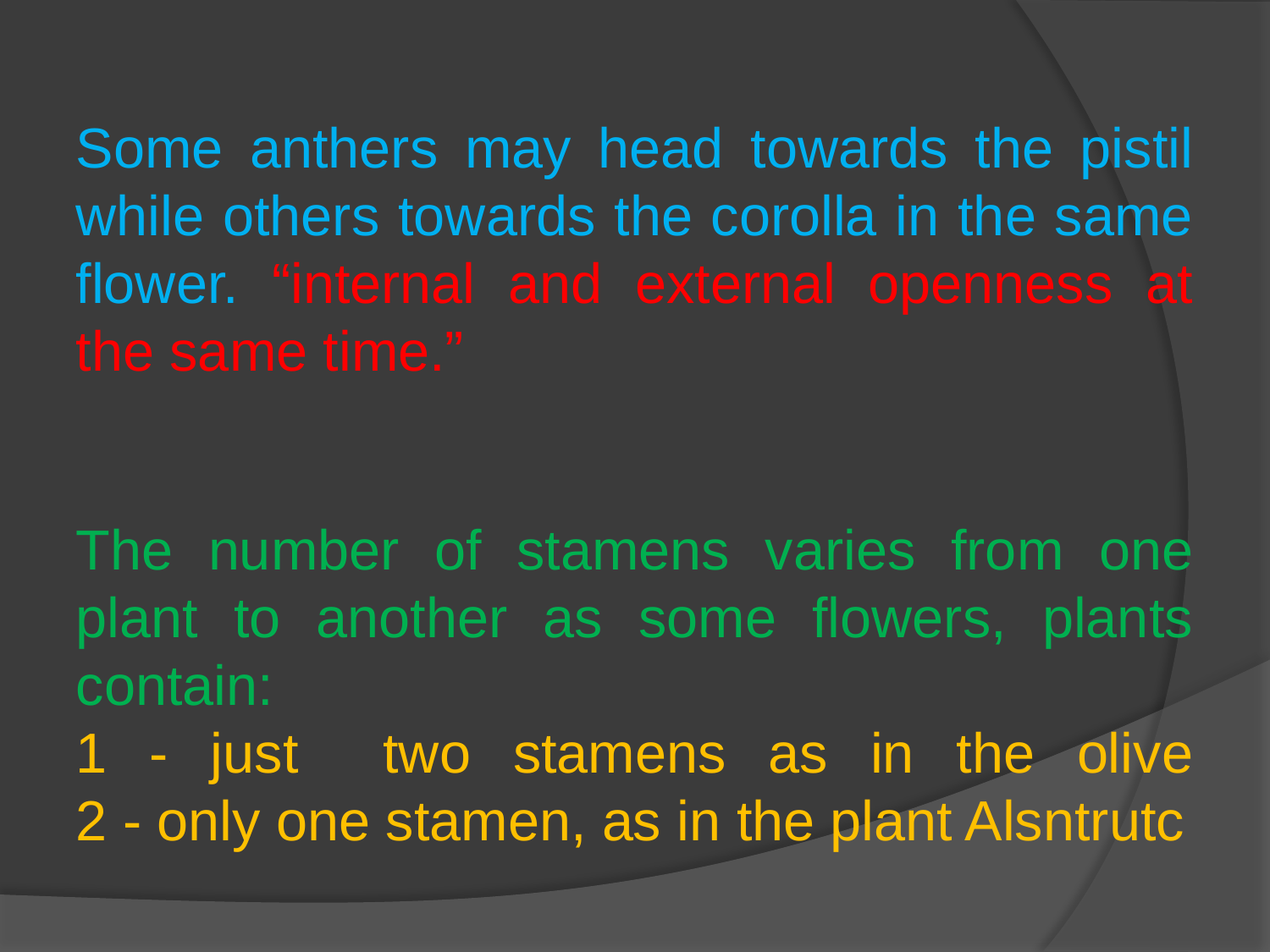

Some anthers may head towards the pistil while others towards the corolla in the same flower. “internal and external openness at the same time.”
The number of stamens varies from one plant to another as some flowers, plants contain:
1 - just  two stamens as in the olive
2 - only one stamen, as in the plant Alsntrutc